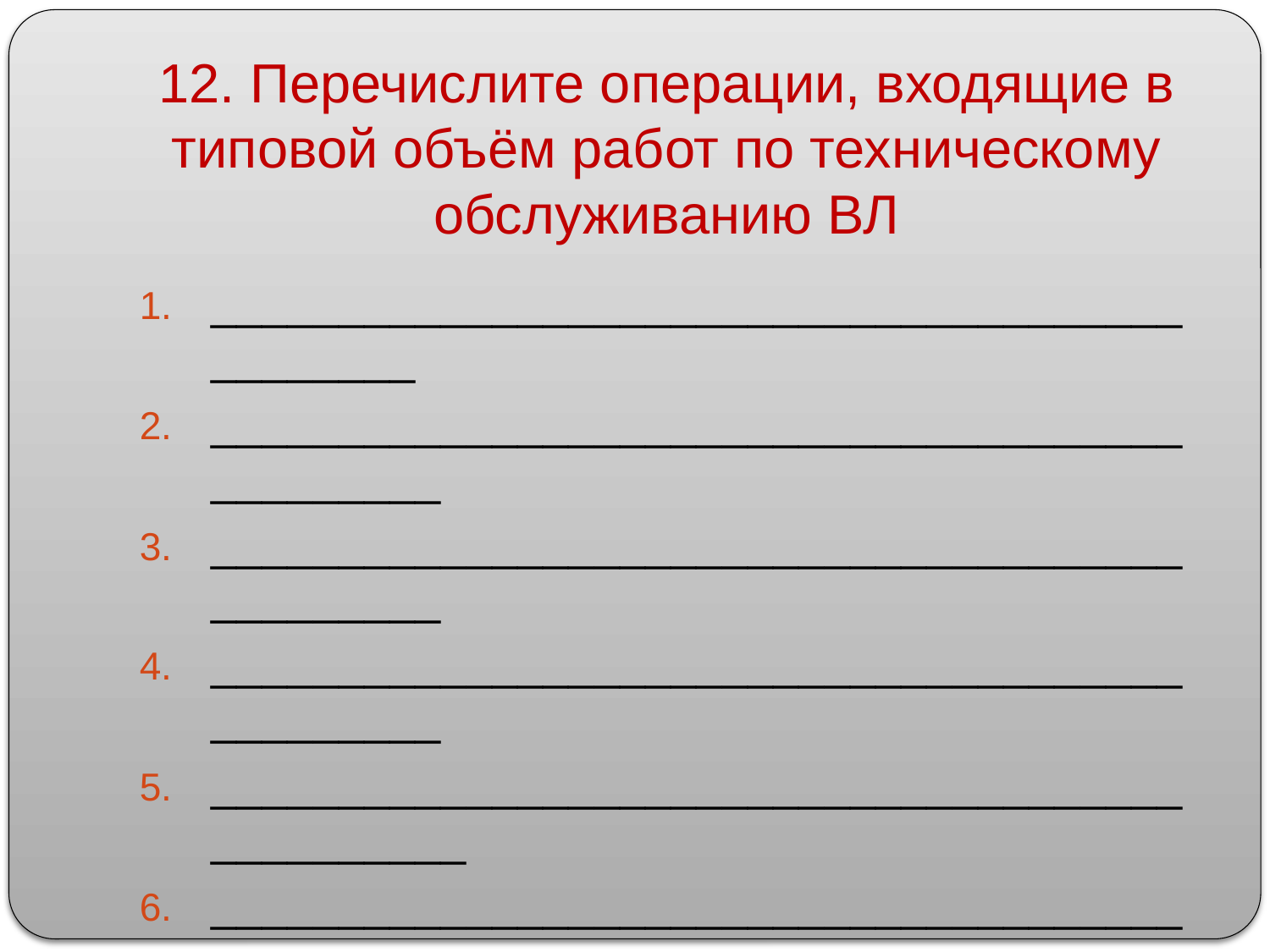

# 12. Перечислите операции, входящие в типовой объём работ по техническому обслуживанию ВЛ
______________________________________________
_______________________________________________
_______________________________________________
_______________________________________________
________________________________________________
__________________________________________________
________________________________________________
________________________________________________